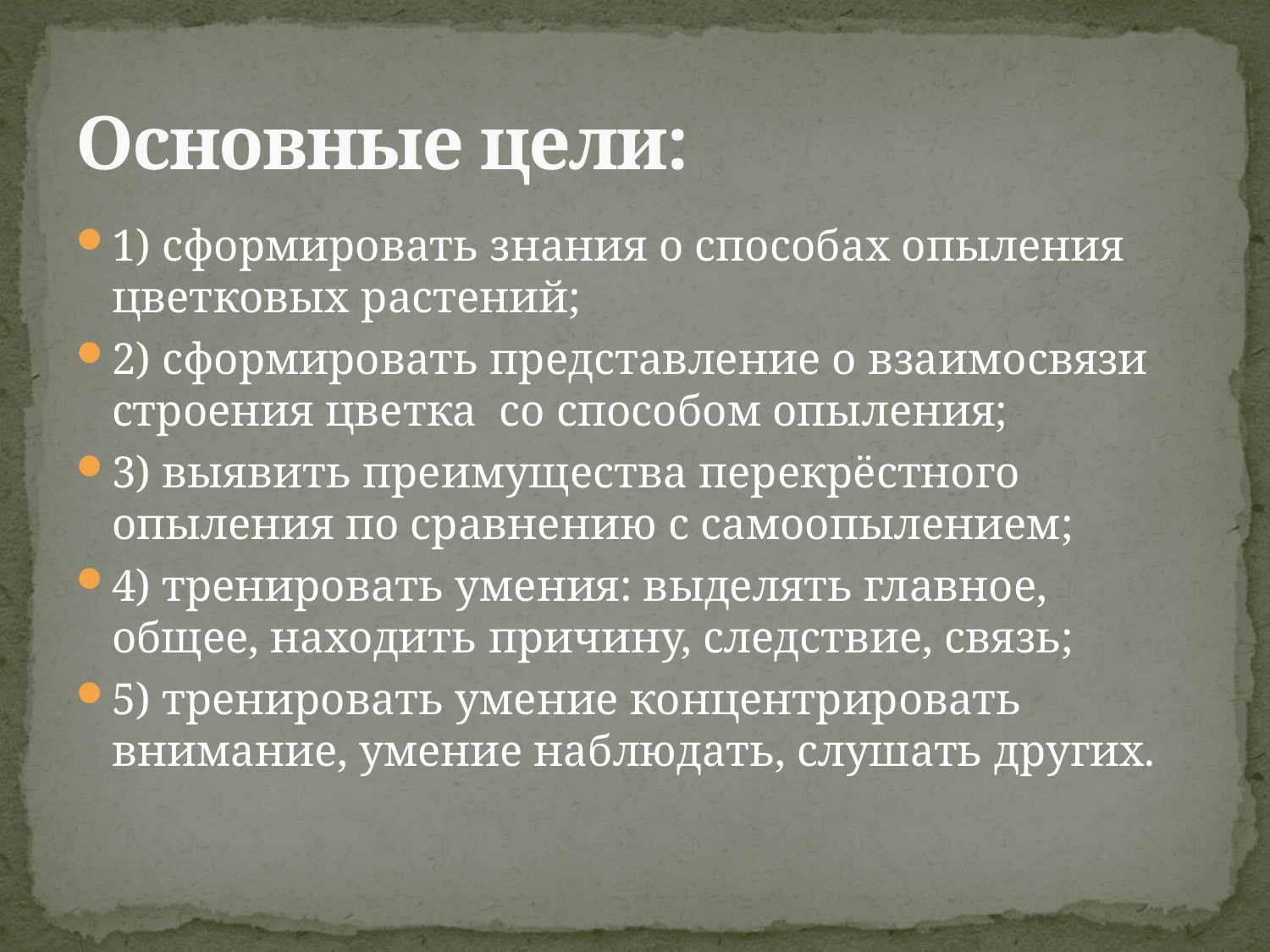

# Основные цели:
1) сформировать знания о способах опыления цветковых растений;
2) сформировать представление о взаимосвязи строения цветка  со способом опыления;
3) выявить преимущества перекрёстного опыления по сравнению с самоопылением;
4) тренировать умения: выделять главное, общее, находить причину, следствие, связь;
5) тренировать умение концентрировать внимание, умение наблюдать, слушать других.